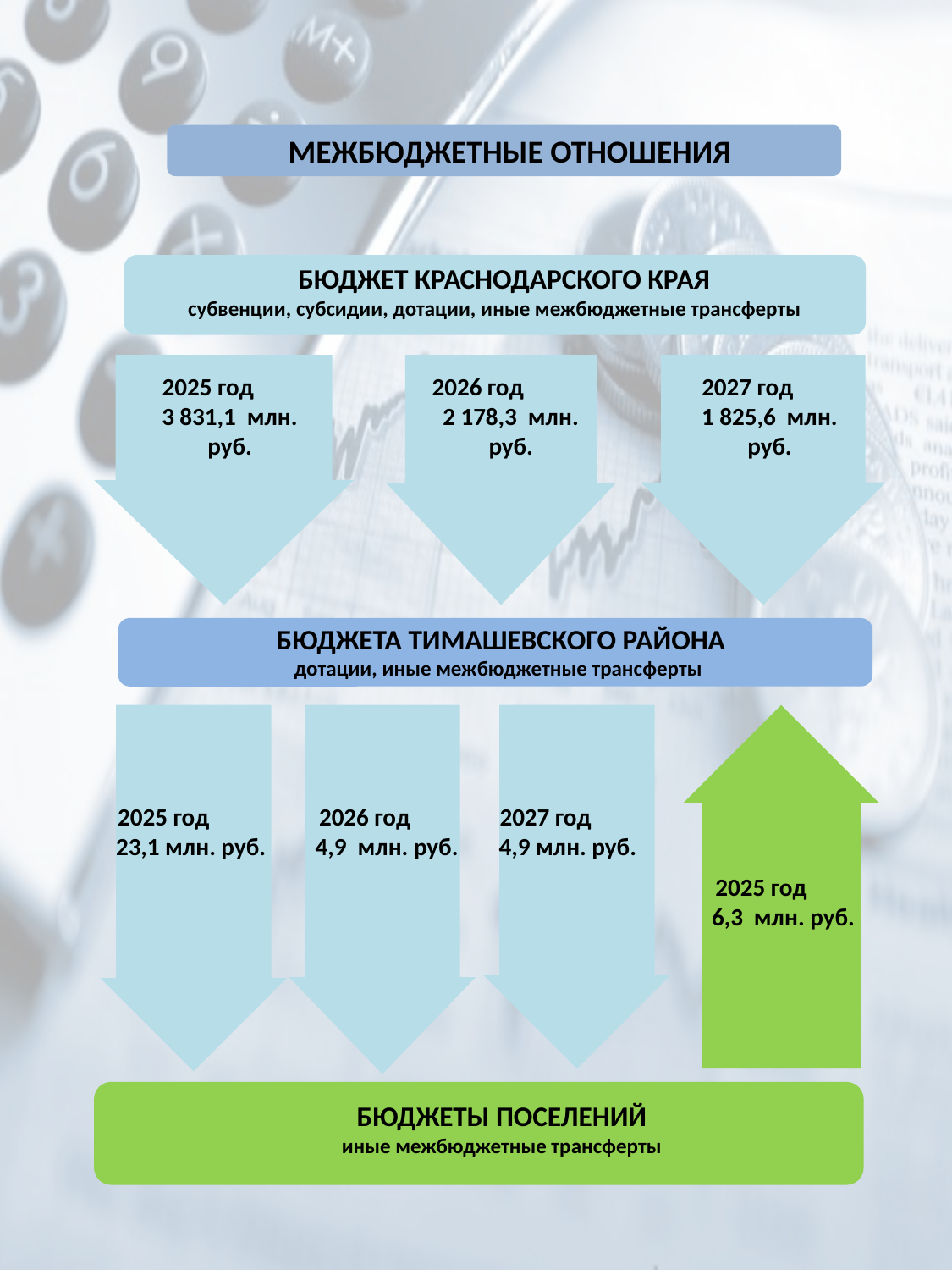

МЕЖБЮДЖЕТНЫЕ ОТНОШЕНИЯ

   БЮДЖЕТ КРАСНОДАРСКОГО КРАЯ
субвенции, субсидии, дотации, иные межбюджетные трансферты

2025 год         3 831,1  млн. руб.
2026 год             2 178,3  млн. руб.
2027 год         1 825,6  млн. руб.
БЮДЖЕТА ТИМАШЕВСКОГО РАЙОНА
дотации, иные межбюджетные трансферты

2025 год           23,1 млн. руб.
2026 год         4,9  млн. руб.
2027 год         4,9 млн. руб.
2025 год         6,3  млн. руб.

БЮДЖЕТЫ ПОСЕЛЕНИЙ
иные межбюджетные трансферты